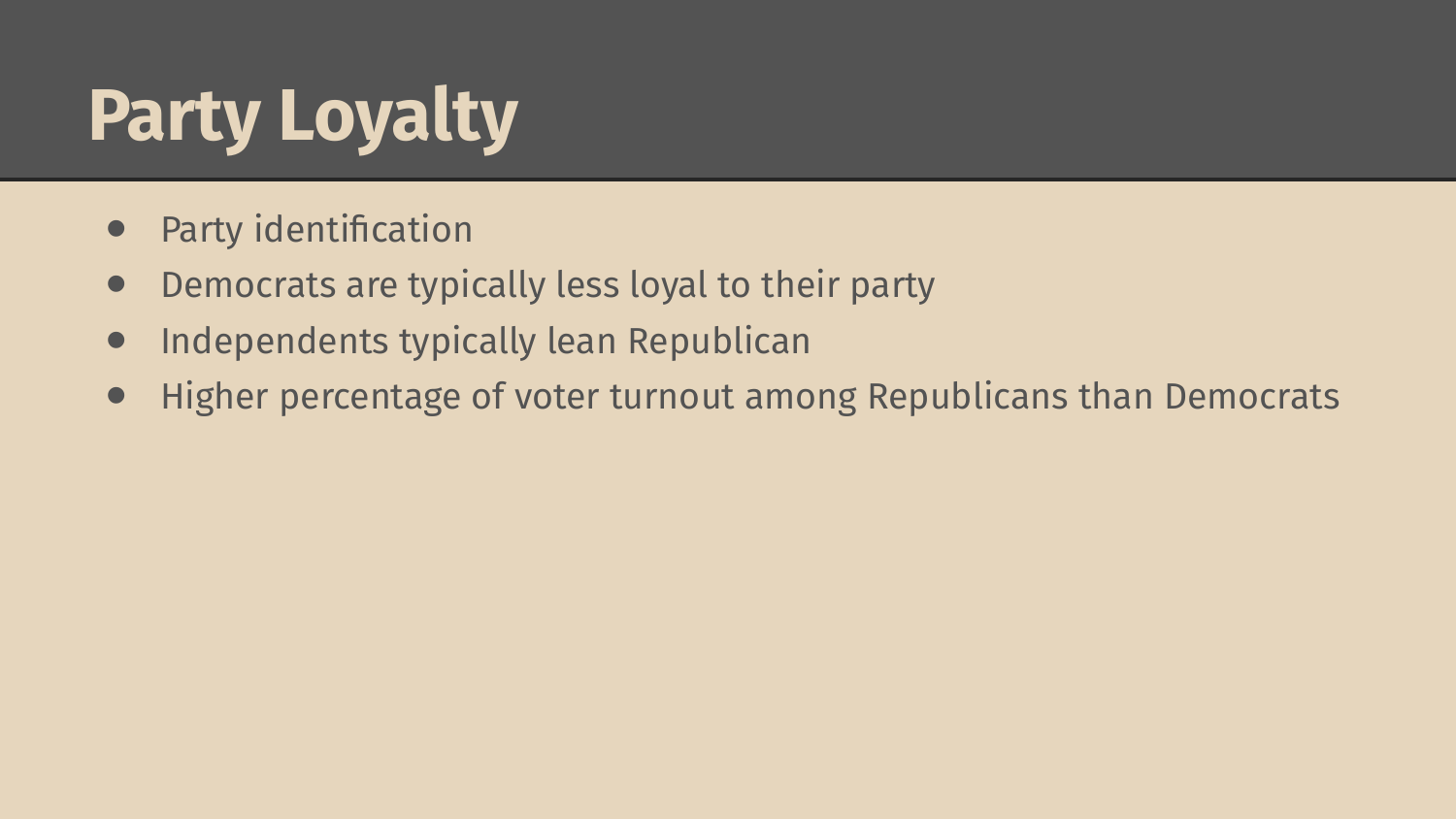

# Party Loyalty
Party identification
Democrats are typically less loyal to their party
Independents typically lean Republican
Higher percentage of voter turnout among Republicans than Democrats